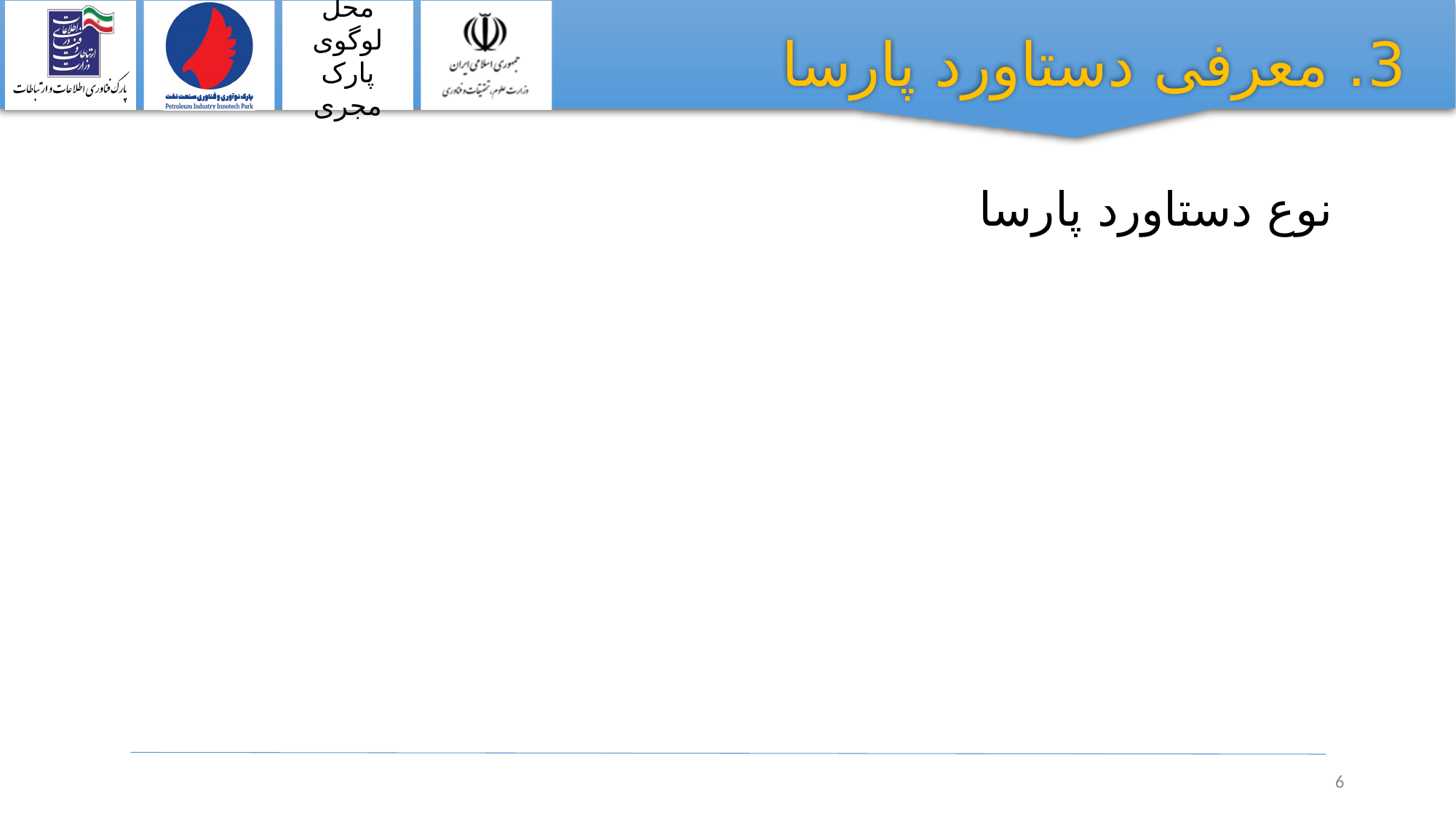

3. معرفی دستاورد پارسا
نوع دستاورد پارسا
6